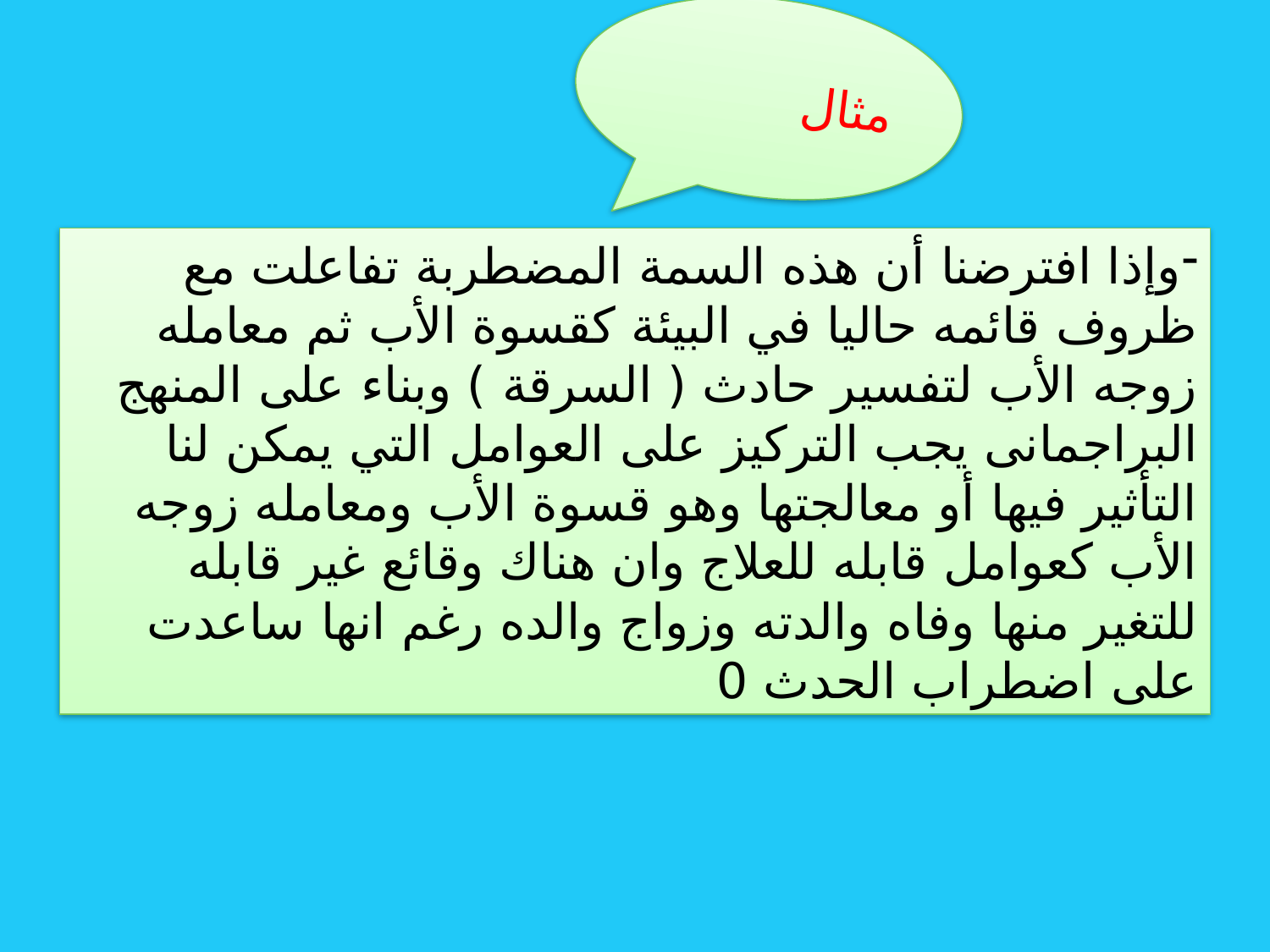

مثال
وإذا افترضنا أن هذه السمة المضطربة تفاعلت مع ظروف قائمه حاليا في البيئة كقسوة الأب ثم معامله زوجه الأب لتفسير حادث ( السرقة ) وبناء على المنهج البراجمانى يجب التركيز على العوامل التي يمكن لنا التأثير فيها أو معالجتها وهو قسوة الأب ومعامله زوجه الأب كعوامل قابله للعلاج وان هناك وقائع غير قابله للتغير منها وفاه والدته وزواج والده رغم انها ساعدت على اضطراب الحدث 0